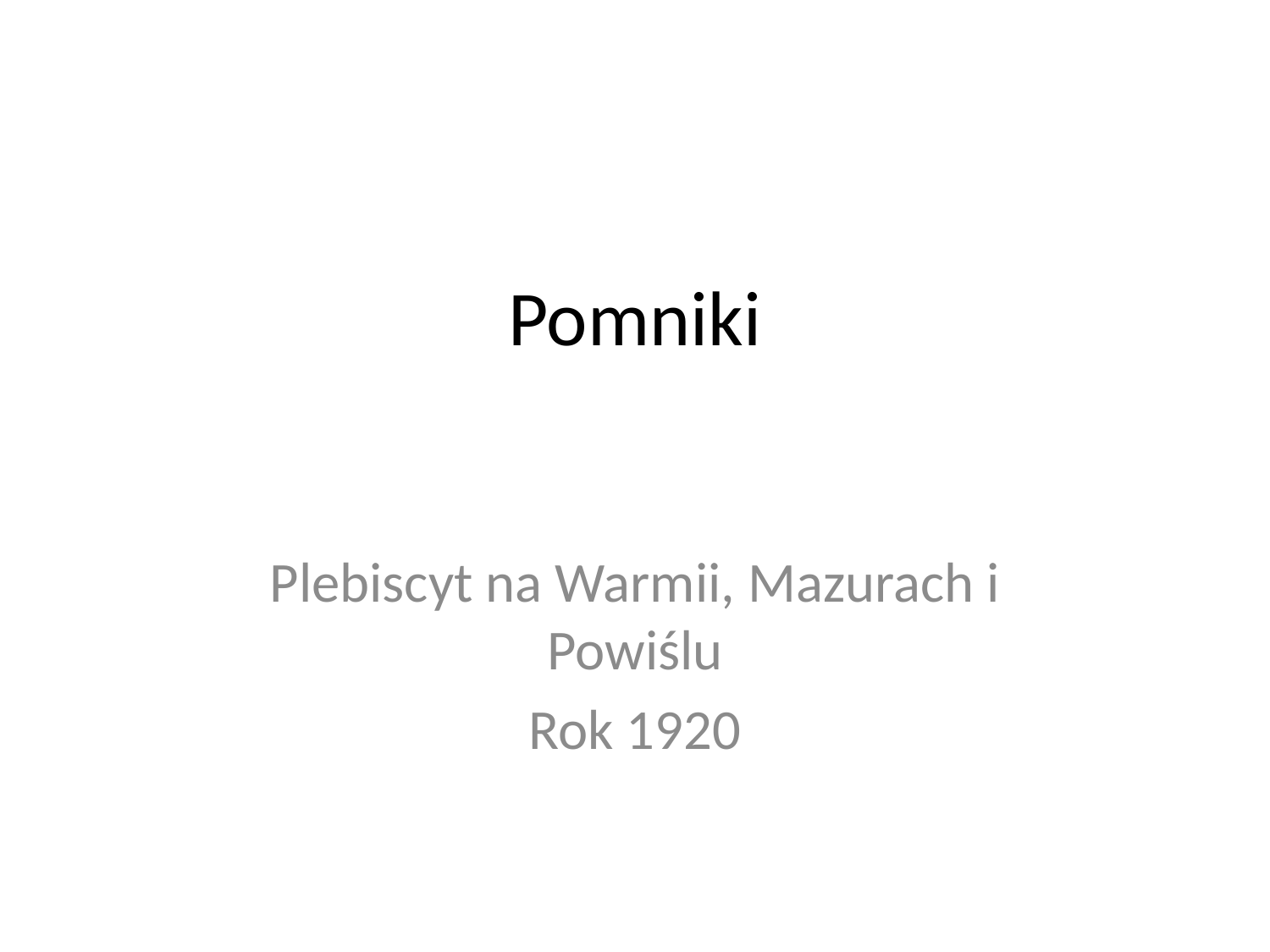

# Pomniki
Plebiscyt na Warmii, Mazurach i Powiślu
Rok 1920